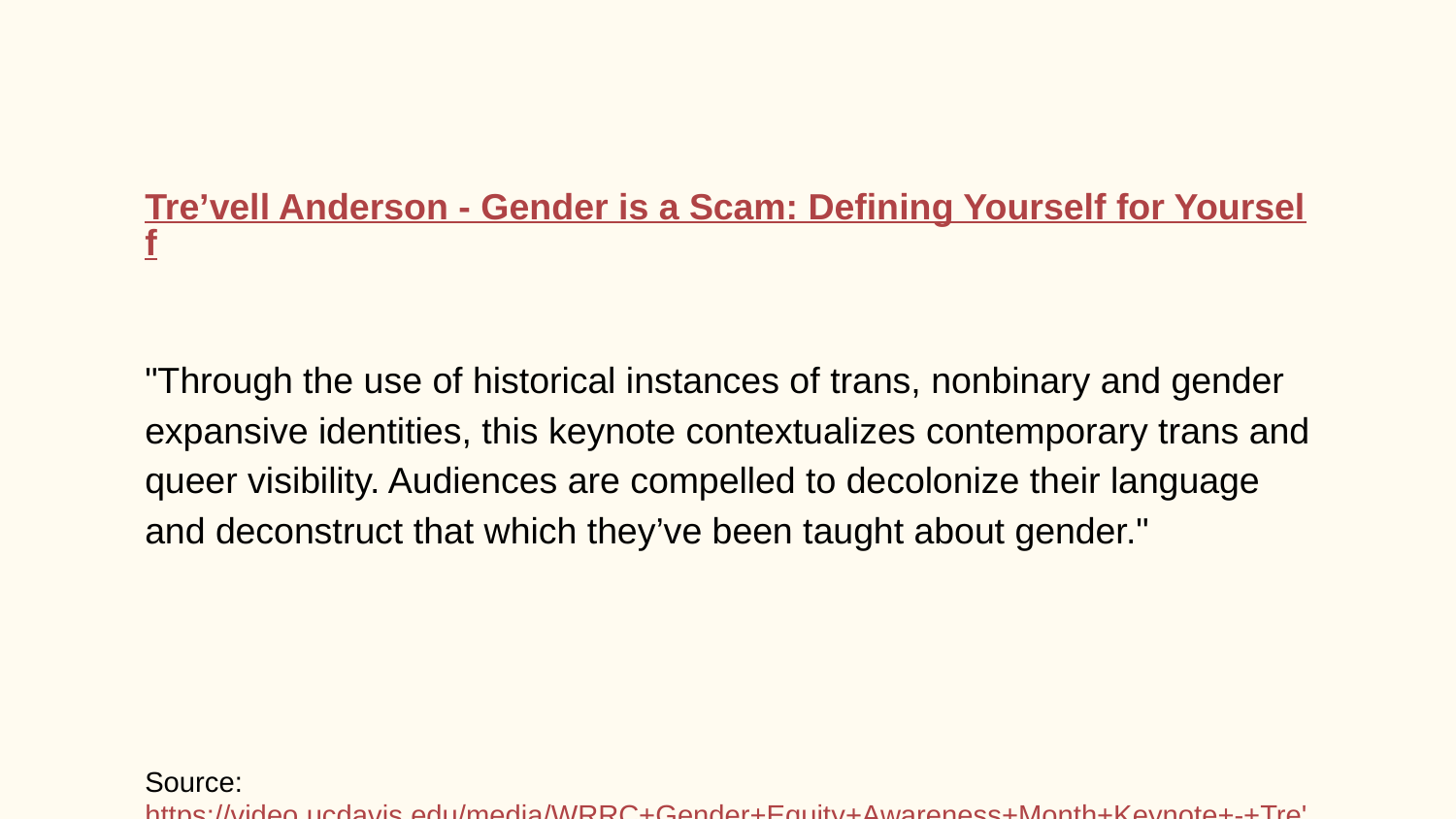

Tre’vell Anderson - Gender is a Scam: Defining Yourself for Yourself

"Through the use of historical instances of trans, nonbinary and gender expansive identities, this keynote contextualizes contemporary trans and queer visibility. Audiences are compelled to decolonize their language and deconstruct that which they’ve been taught about gender."

Source:https://video.ucdavis.edu/media/WRRC+Gender+Equity+Awareness+Month+Keynote+-+Tre'vell+Anderson/1_i57td59c